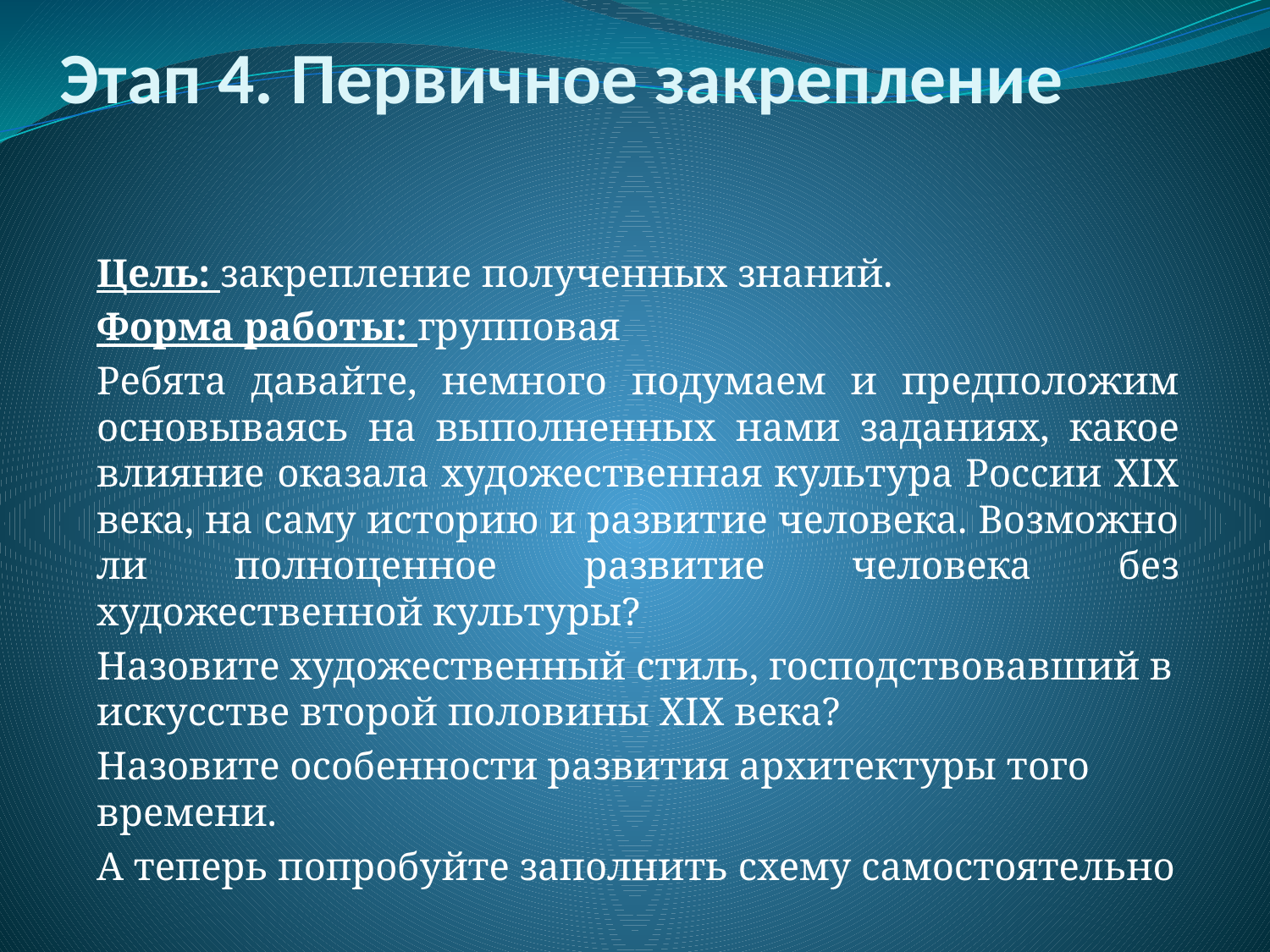

# Этап 4. Первичное закрепление

	Цель: закрепление полученных знаний.
	Форма работы: групповая
	Ребята давайте, немного подумаем и предположим основываясь на выполненных нами заданиях, какое влияние оказала художественная культура России XIX века, на саму историю и развитие человека. Возможно ли полноценное развитие человека без художественной культуры?
	Назовите художественный стиль, господствовавший в искусстве второй половины XIX века?
	Назовите особенности развития архитектуры того времени.
	А теперь попробуйте заполнить схему самостоятельно